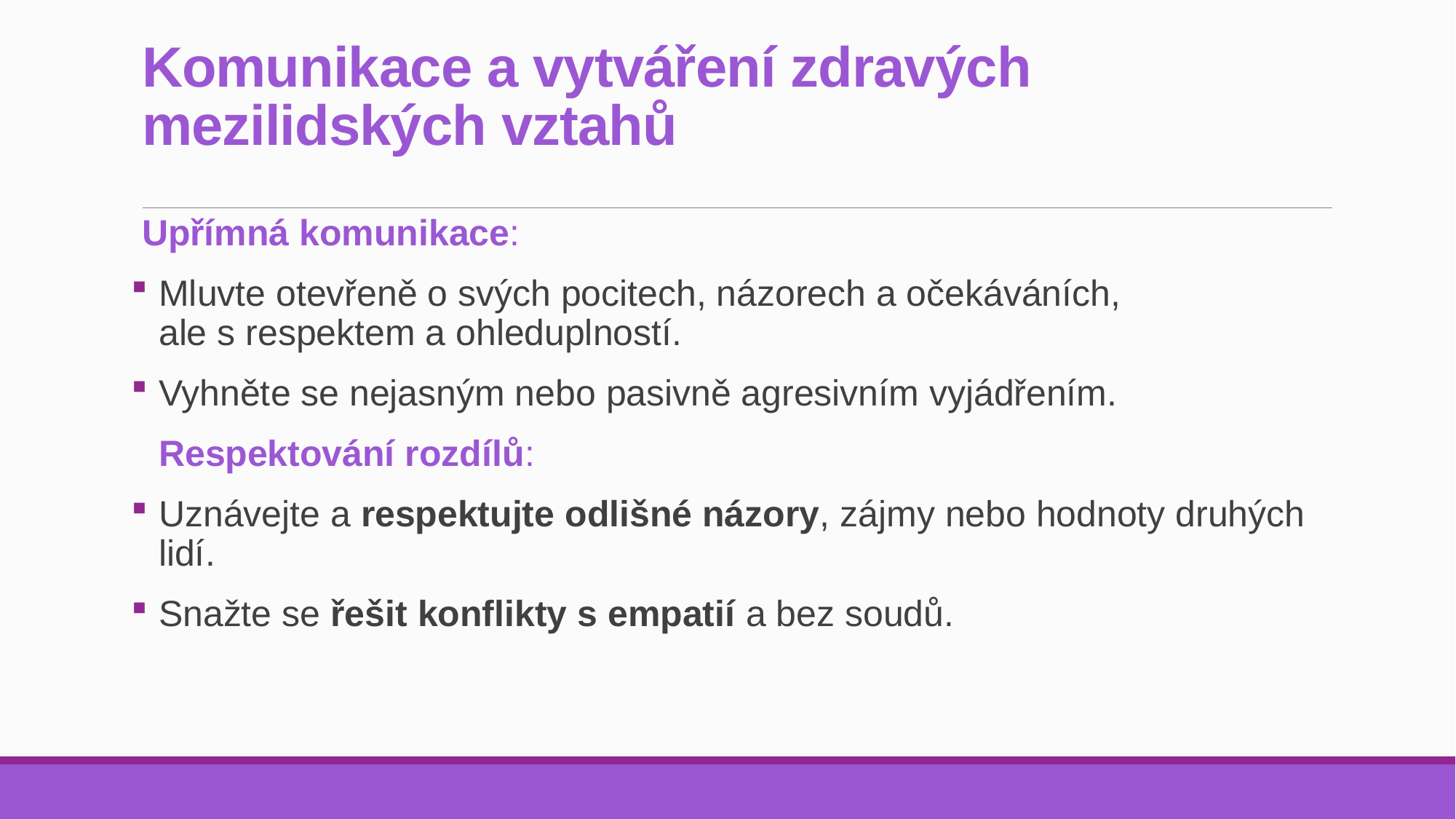

# Komunikace a vytváření zdravých mezilidských vztahů
Upřímná komunikace:
Mluvte otevřeně o svých pocitech, názorech a očekáváních,
ale s respektem a ohleduplností.
Vyhněte se nejasným nebo pasivně agresivním vyjádřením.
Respektování rozdílů:
Uznávejte a respektujte odlišné názory, zájmy nebo hodnoty druhých lidí.
Snažte se řešit konflikty s empatií a bez soudů.